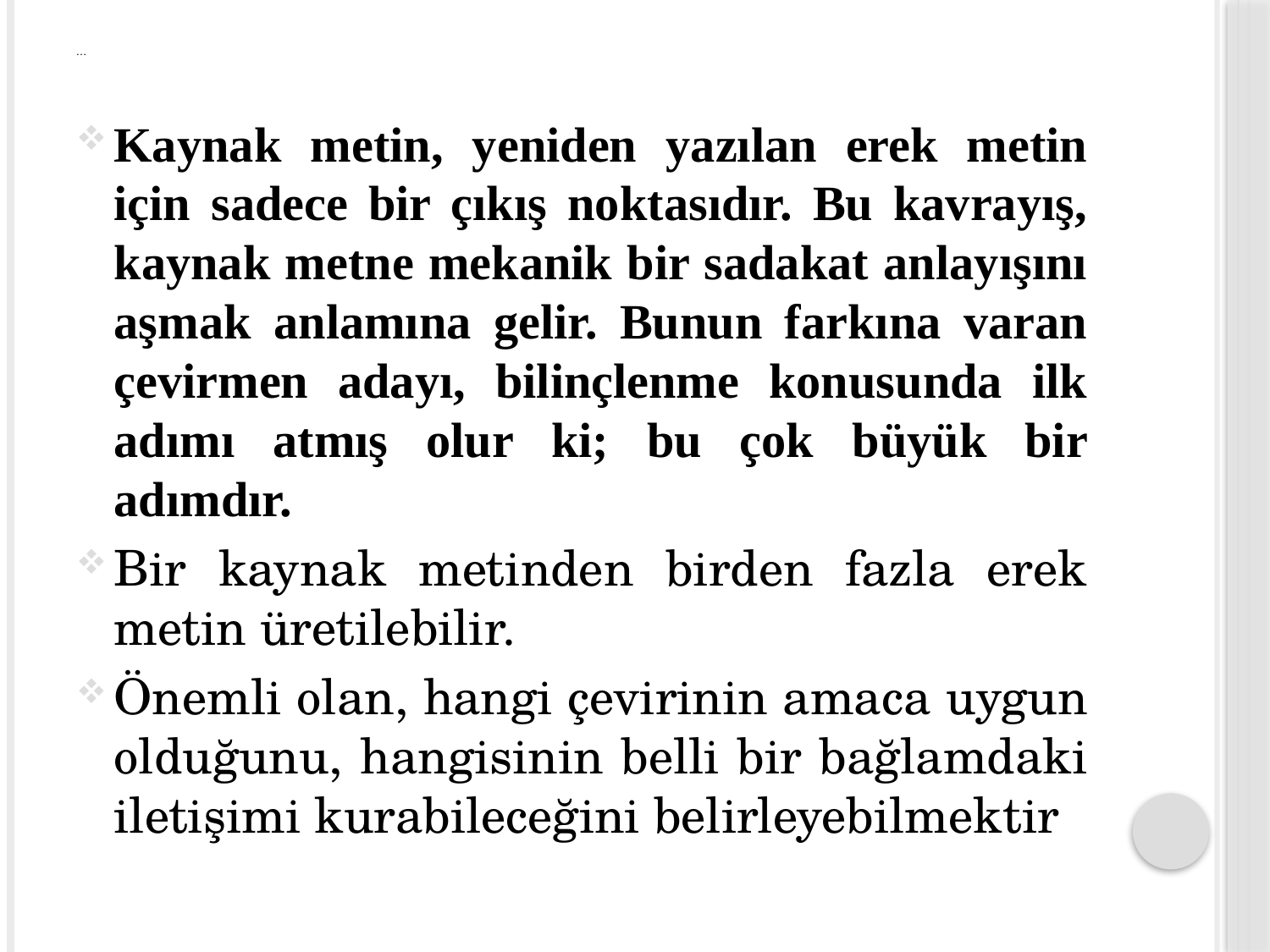

# …
Kaynak metin, yeniden yazılan erek metin için sadece bir çıkış noktasıdır. Bu kavrayış, kaynak metne mekanik bir sadakat anlayışını aşmak anlamına gelir. Bunun farkına varan çevirmen adayı, bilinçlenme konusunda ilk adımı atmış olur ki; bu çok büyük bir adımdır.
Bir kaynak metinden birden fazla erek metin üretilebilir.
Önemli olan, hangi çevirinin amaca uygun olduğunu, hangisinin belli bir bağlamdaki iletişimi kurabileceğini belirleyebilmektir